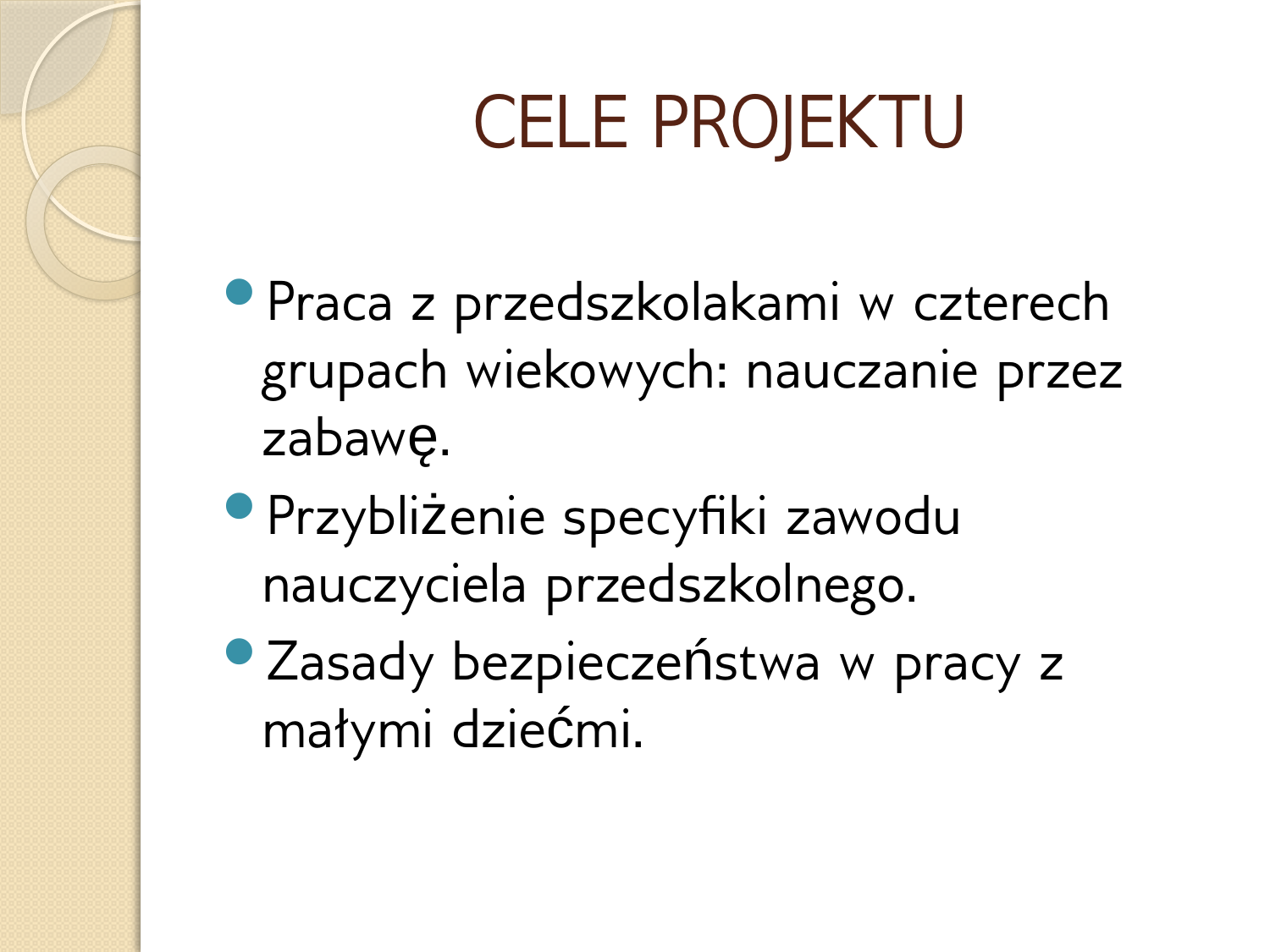

# CELE PROJEKTU
Praca z przedszkolakami w czterech grupach wiekowych: nauczanie przez zabawę.
Przybliżenie specyfiki zawodu nauczyciela przedszkolnego.
Zasady bezpieczeństwa w pracy z małymi dziećmi.